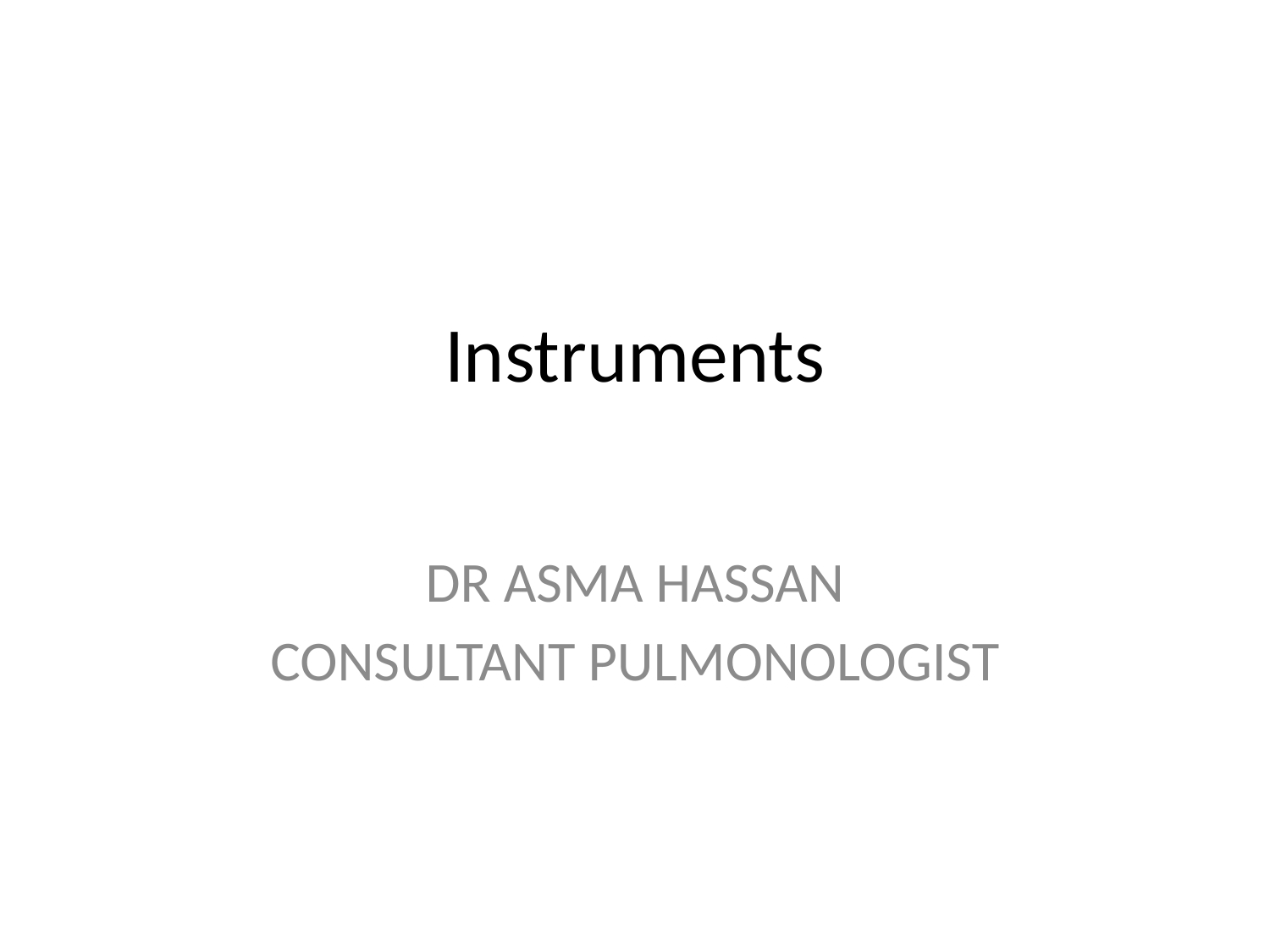

# Instruments
DR ASMA HASSAN
CONSULTANT PULMONOLOGIST